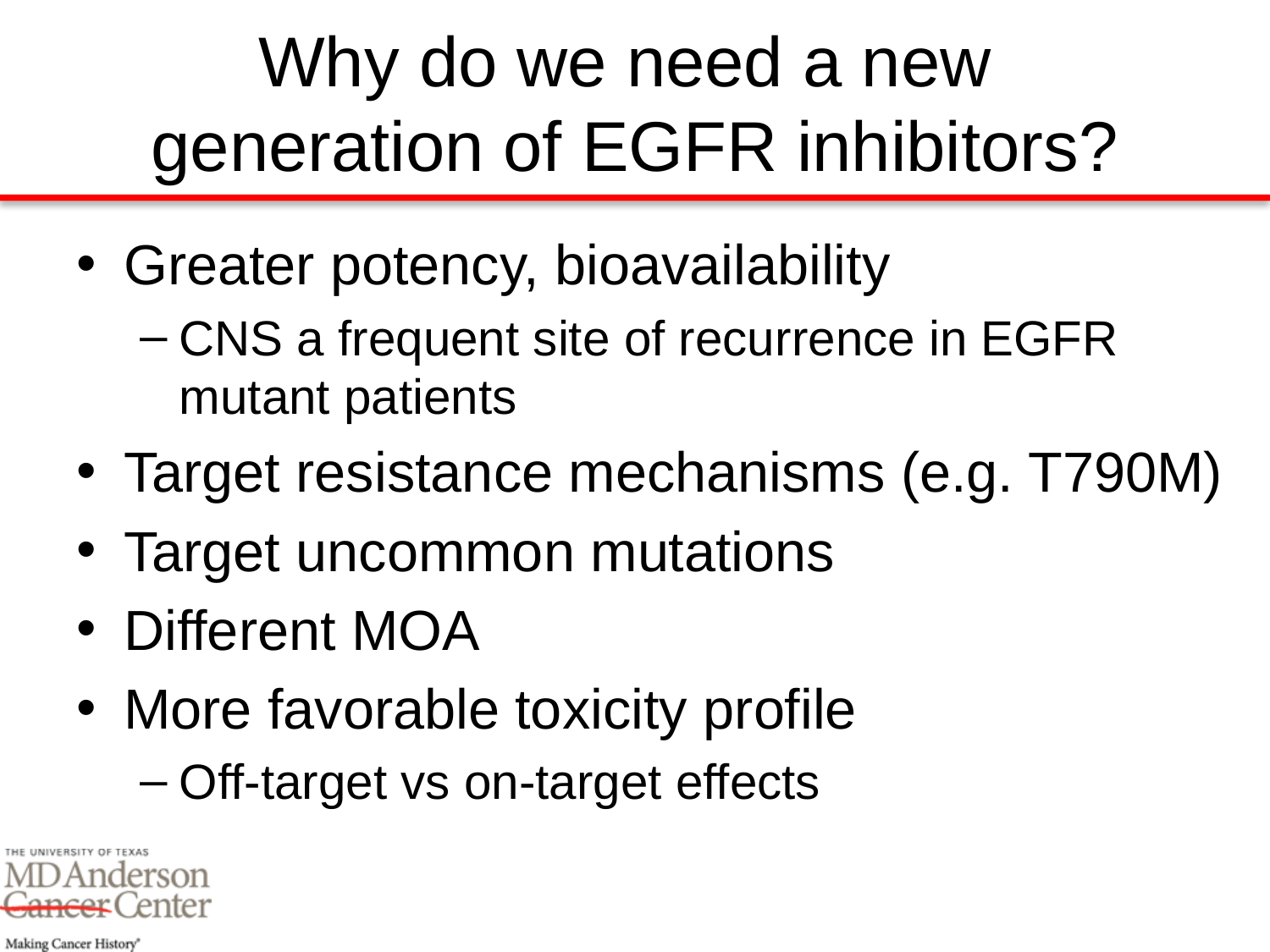

# Why do we need a new generation of EGFR inhibitors?
Greater potency, bioavailability
CNS a frequent site of recurrence in EGFR mutant patients
Target resistance mechanisms (e.g. T790M)
Target uncommon mutations
Different MOA
More favorable toxicity profile
Off-target vs on-target effects